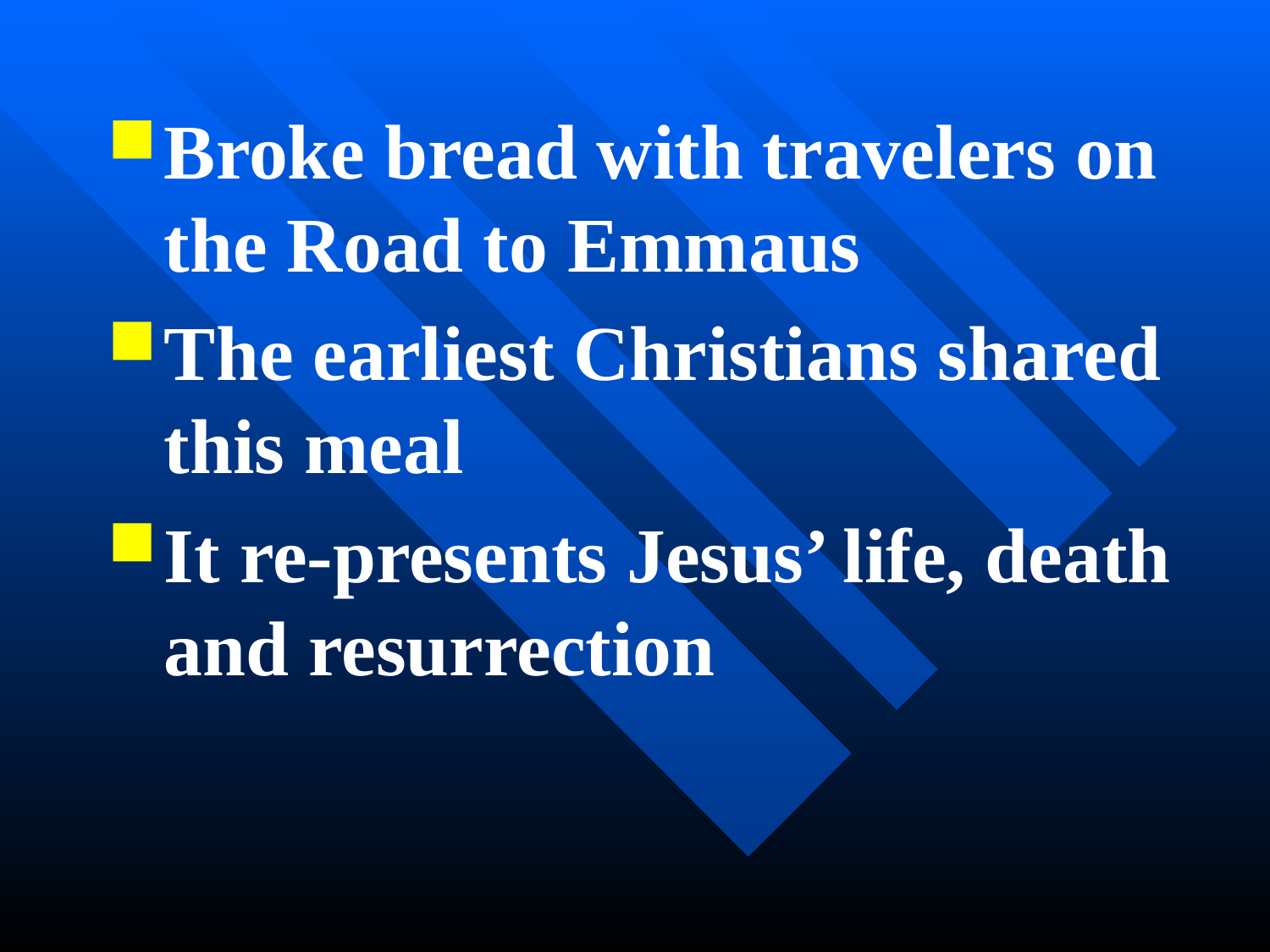

Broke bread with travelers on the Road to Emmaus
The earliest Christians shared this meal
It re-presents Jesus’ life, death and resurrection